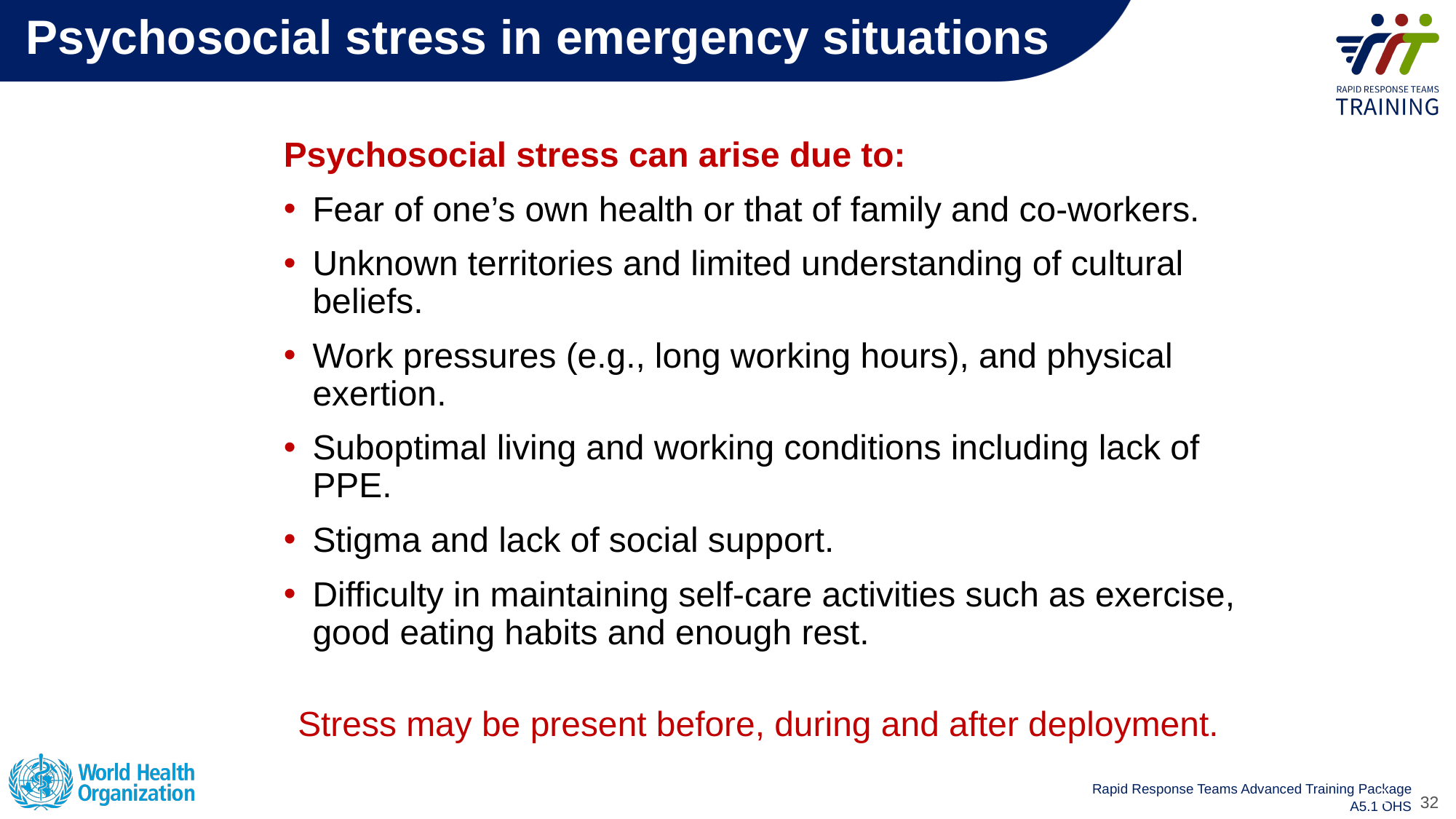

Psychosocial stress in emergency situations
Psychosocial stress can arise due to:
Fear of one’s own health or that of family and co-workers.
Unknown territories and limited understanding of cultural beliefs.
Work pressures (e.g., long working hours), and physical exertion.
Suboptimal living and working conditions including lack of PPE.
Stigma and lack of social support.
Difficulty in maintaining self-care activities such as exercise, good eating habits and enough rest.
Stress may be present before, during and after deployment.
32